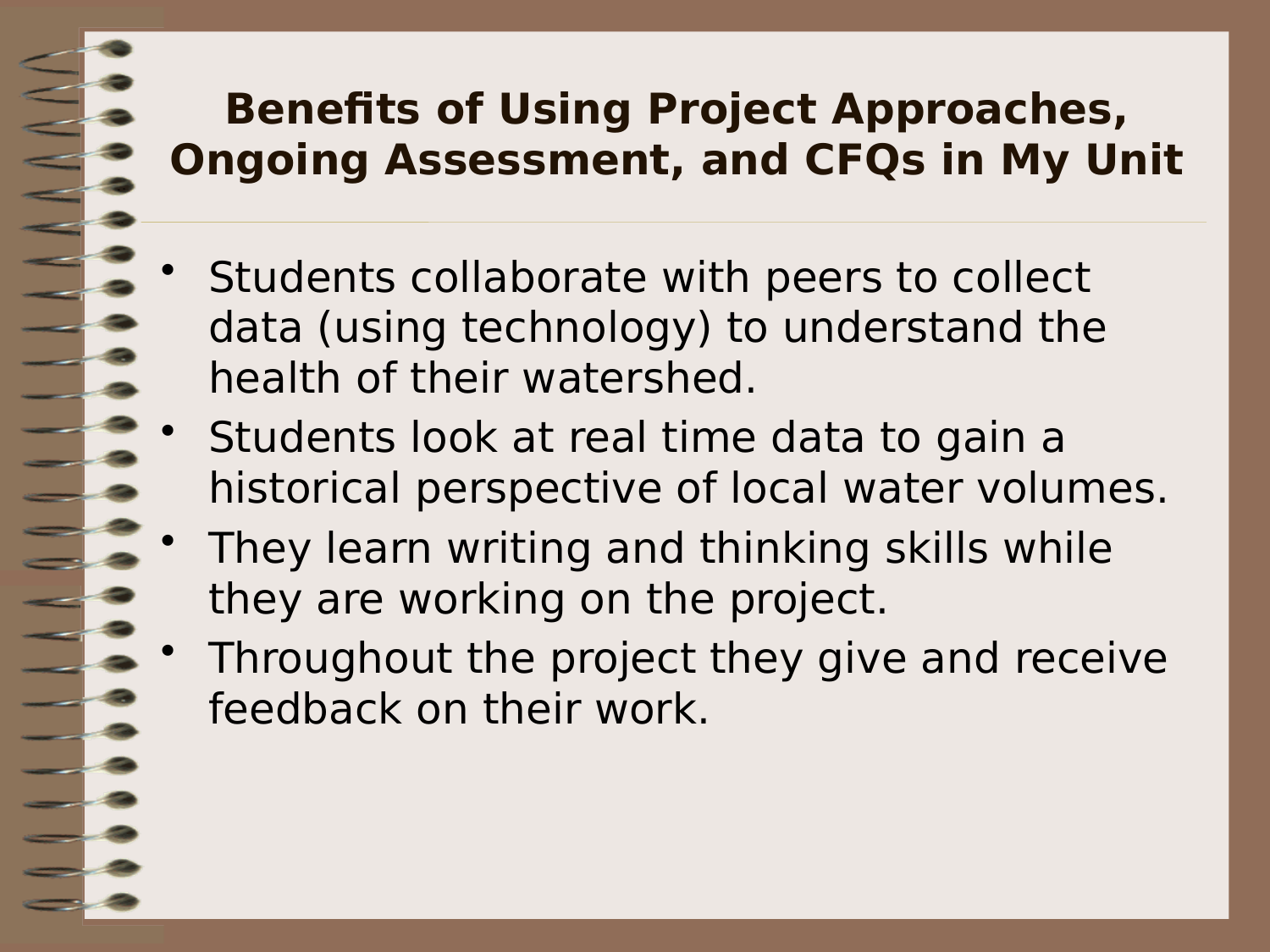

# Benefits of Using Project Approaches, Ongoing Assessment, and CFQs in My Unit
Students collaborate with peers to collect data (using technology) to understand the health of their watershed.
Students look at real time data to gain a historical perspective of local water volumes.
They learn writing and thinking skills while they are working on the project.
Throughout the project they give and receive feedback on their work.